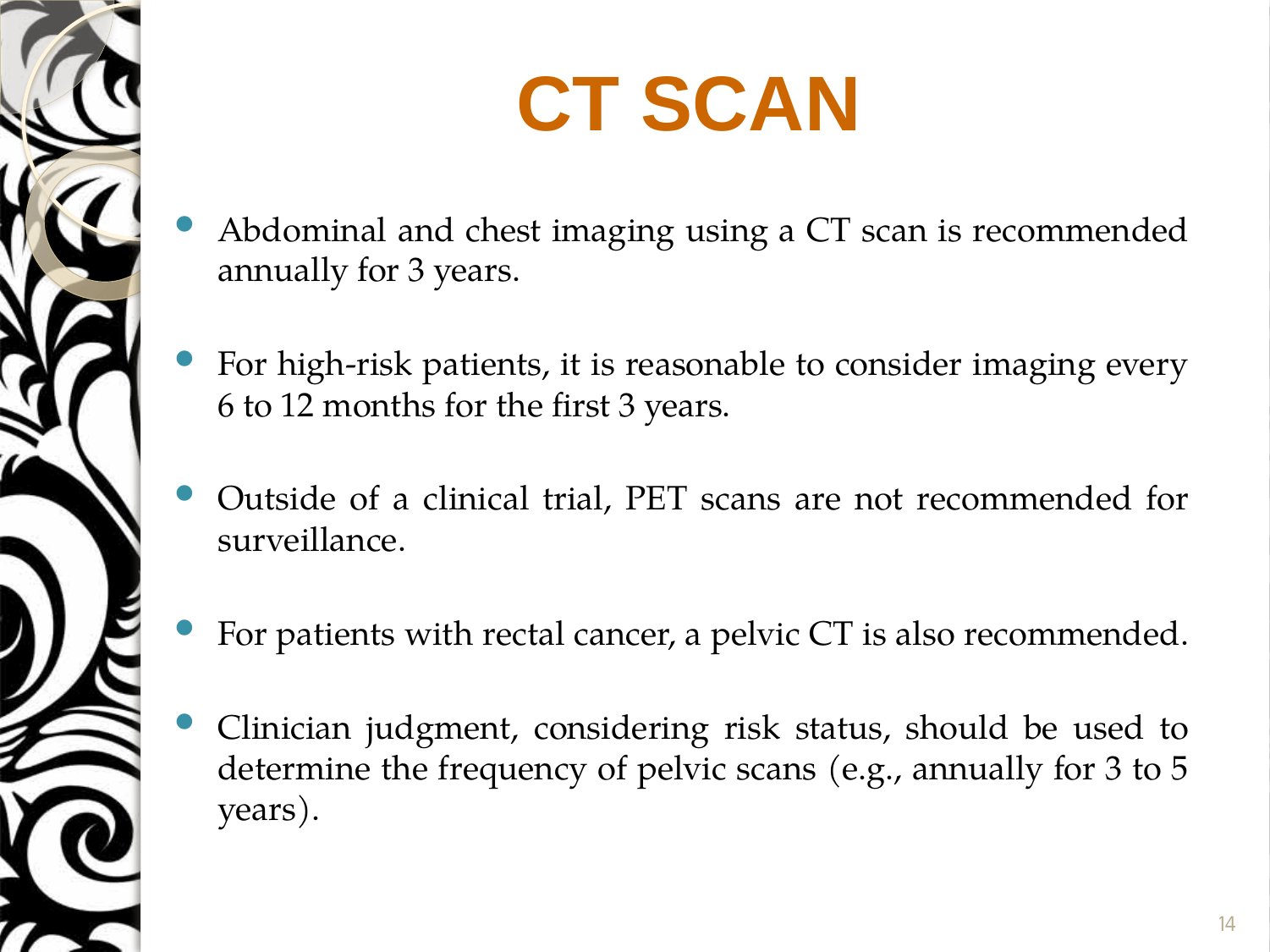

# CT SCAN
Abdominal and chest imaging using a CT scan is recommended annually for 3 years.

For high-risk patients, it is reasonable to consider imaging every 6 to 12 months for the first 3 years.

Outside of a clinical trial, PET scans are not recommended for surveillance.

For patients with rectal cancer, a pelvic CT is also recommended.

Clinician judgment, considering risk status, should be used to determine the frequency of pelvic scans (e.g., annually for 3 to 5 years).
14